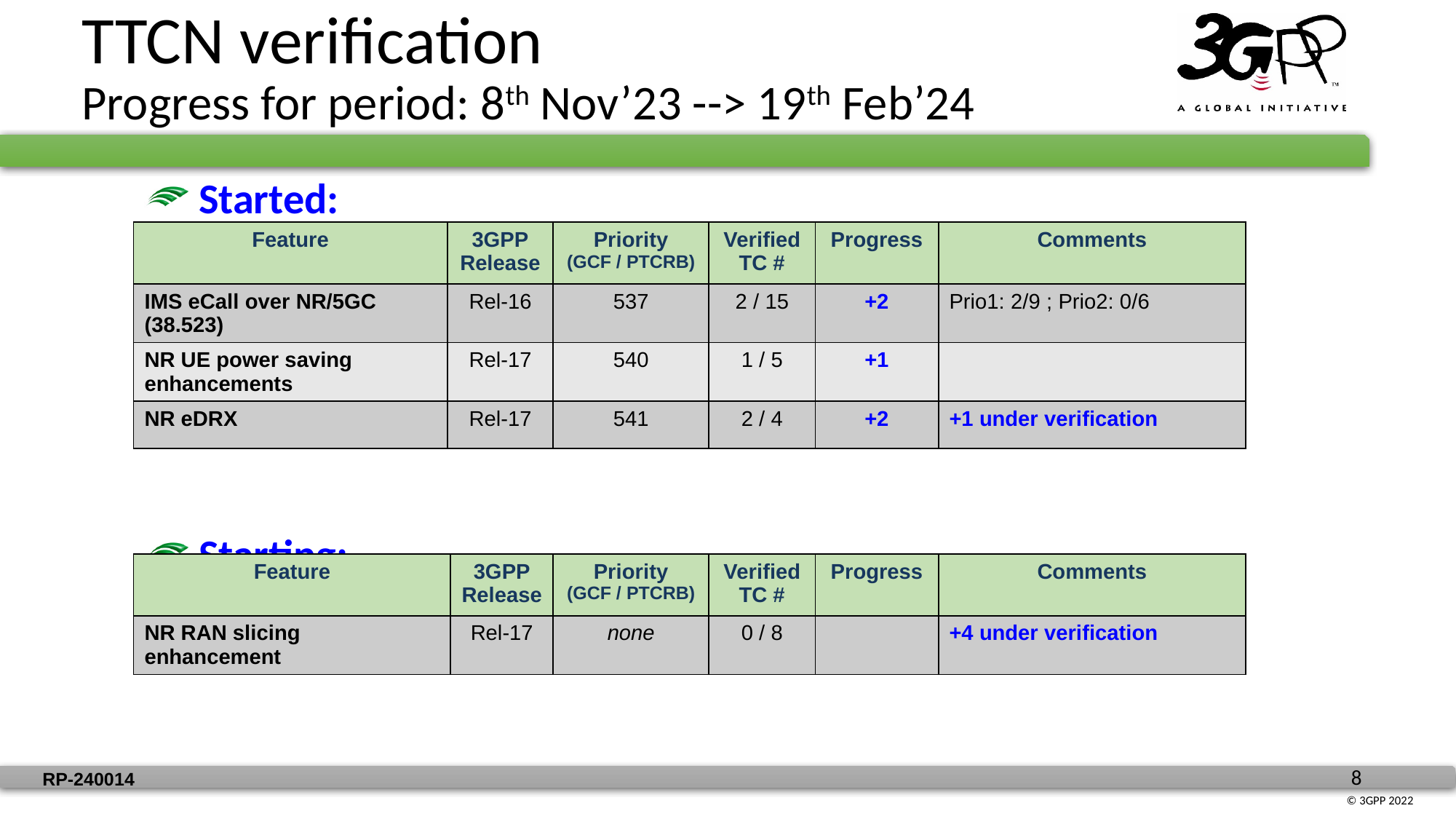

# TTCN verification Progress for period: 8th Nov’23 --> 19th Feb’24
 Started:

 Starting:

| Feature | 3GPP Release | Priority (GCF / PTCRB) | Verified TC # | Progress | Comments |
| --- | --- | --- | --- | --- | --- |
| IMS eCall over NR/5GC (38.523) | Rel-16 | 537 | 2 / 15 | +2 | Prio1: 2/9 ; Prio2: 0/6 |
| NR UE power saving enhancements | Rel-17 | 540 | 1 / 5 | +1 |  |
| NR eDRX | Rel-17 | 541 | 2 / 4 | +2 | +1 under verification |
| Feature | 3GPP Release | Priority (GCF / PTCRB) | Verified TC # | Progress | Comments |
| --- | --- | --- | --- | --- | --- |
| NR RAN slicing enhancement | Rel-17 | none | 0 / 8 |  | +4 under verification |